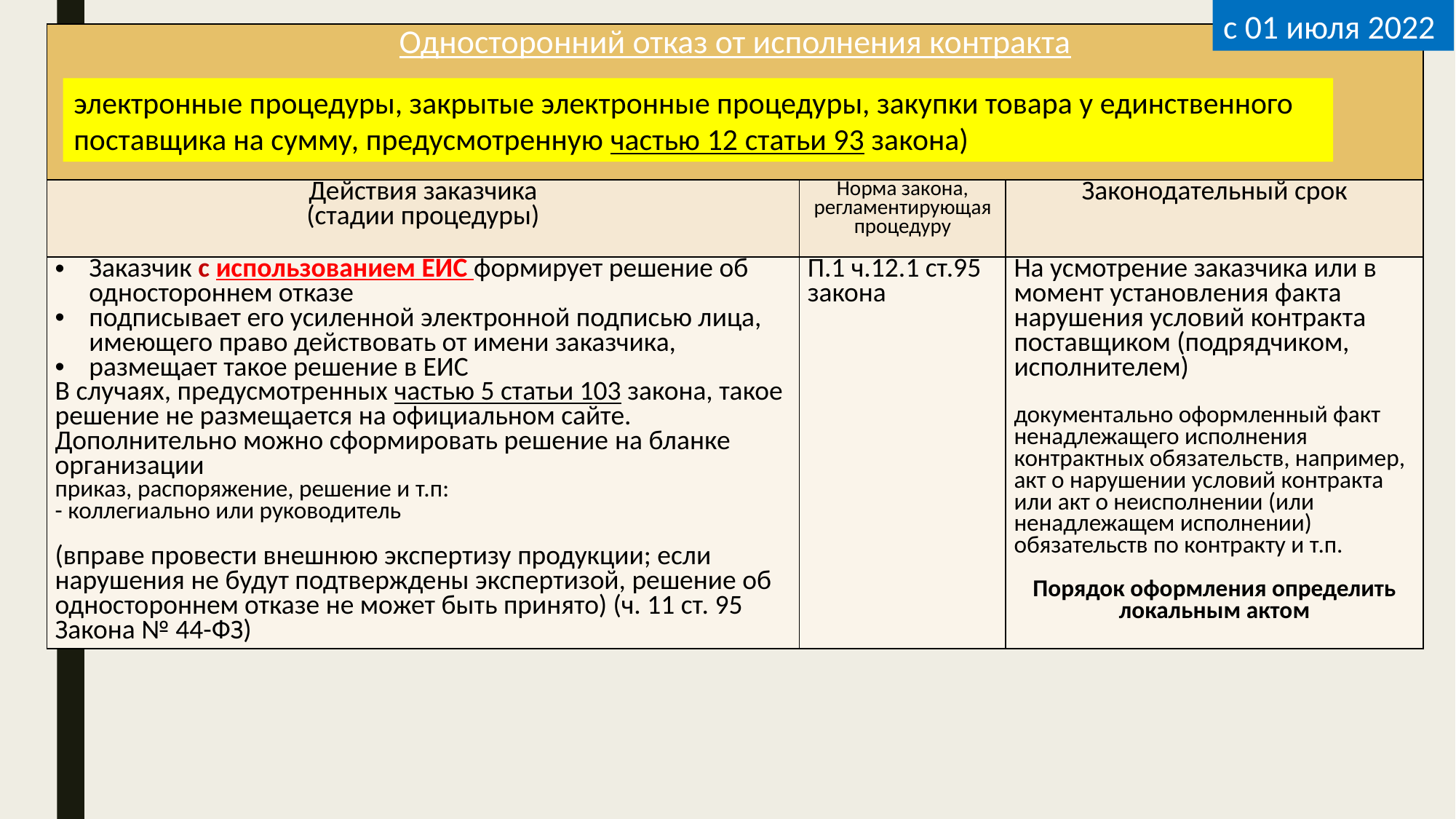

с 01 июля 2022
| Односторонний отказ от исполнения контракта |  |  |
| --- | --- | --- |
| Действия заказчика (стадии процедуры) | Норма закона, регламентирующая процедуру | Законодательный срок |
| Заказчик с использованием ЕИС формирует решение об одностороннем отказе подписывает его усиленной электронной подписью лица, имеющего право действовать от имени заказчика, размещает такое решение в ЕИС В случаях, предусмотренных частью 5 статьи 103 закона, такое решение не размещается на официальном сайте. Дополнительно можно сформировать решение на бланке организации приказ, распоряжение, решение и т.п: - коллегиально или руководитель (вправе провести внешнюю экспертизу продукции; если нарушения не будут подтверждены экспертизой, решение об одностороннем отказе не может быть принято) (ч. 11 ст. 95 Закона № 44-ФЗ) | П.1 ч.12.1 ст.95 закона | На усмотрение заказчика или в момент установления факта нарушения условий контракта поставщиком (подрядчиком, исполнителем) документально оформленный факт ненадлежащего исполнения контрактных обязательств, например, акт о нарушении условий контракта или акт о неисполнении (или ненадлежащем исполнении) обязательств по контракту и т.п. Порядок оформления определить локальным актом |
электронные процедуры, закрытые электронные процедуры, закупки товара у единственного поставщика на сумму, предусмотренную частью 12 статьи 93 закона)